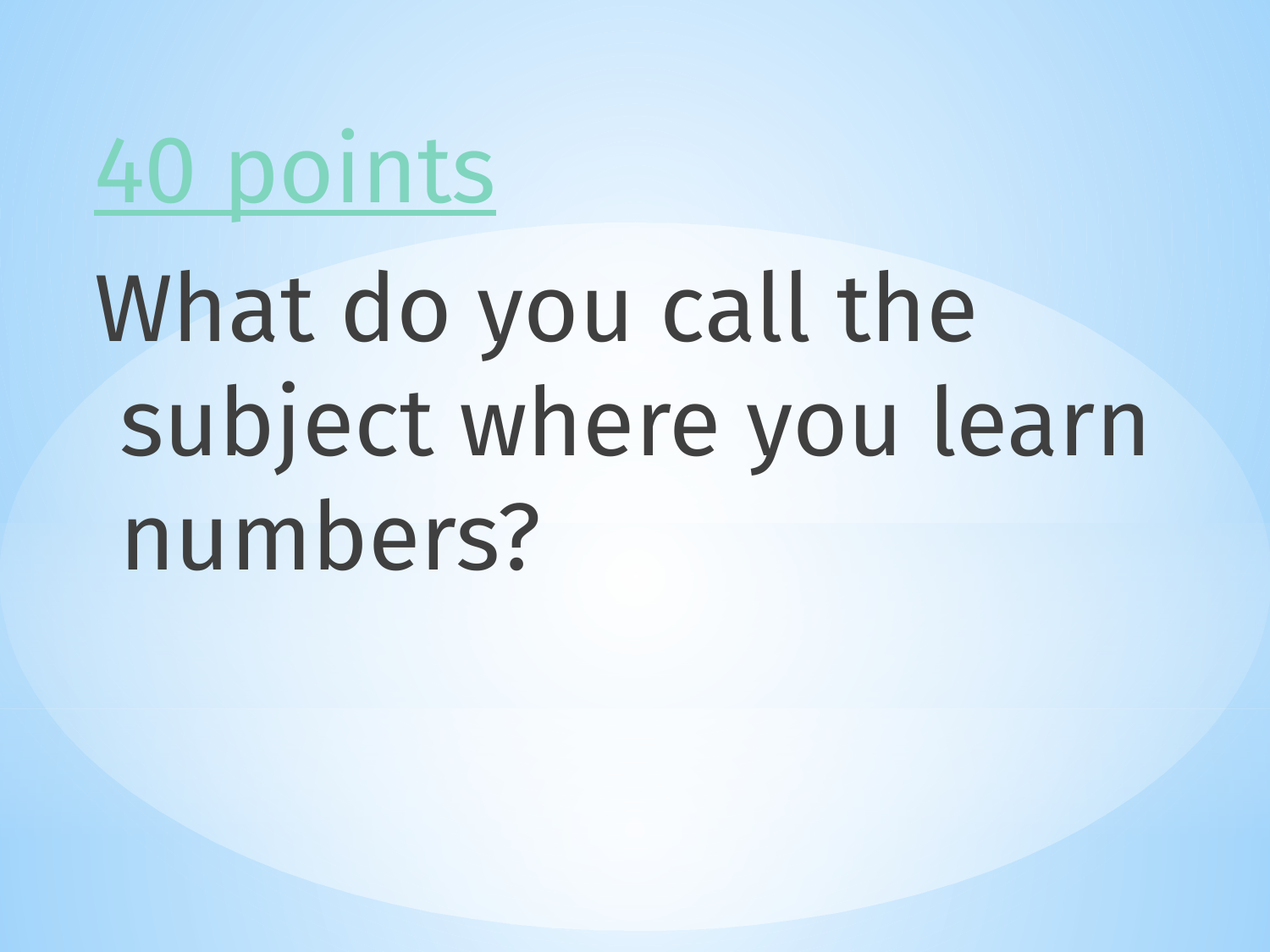

40 points
What do you call the subject where you learn numbers?